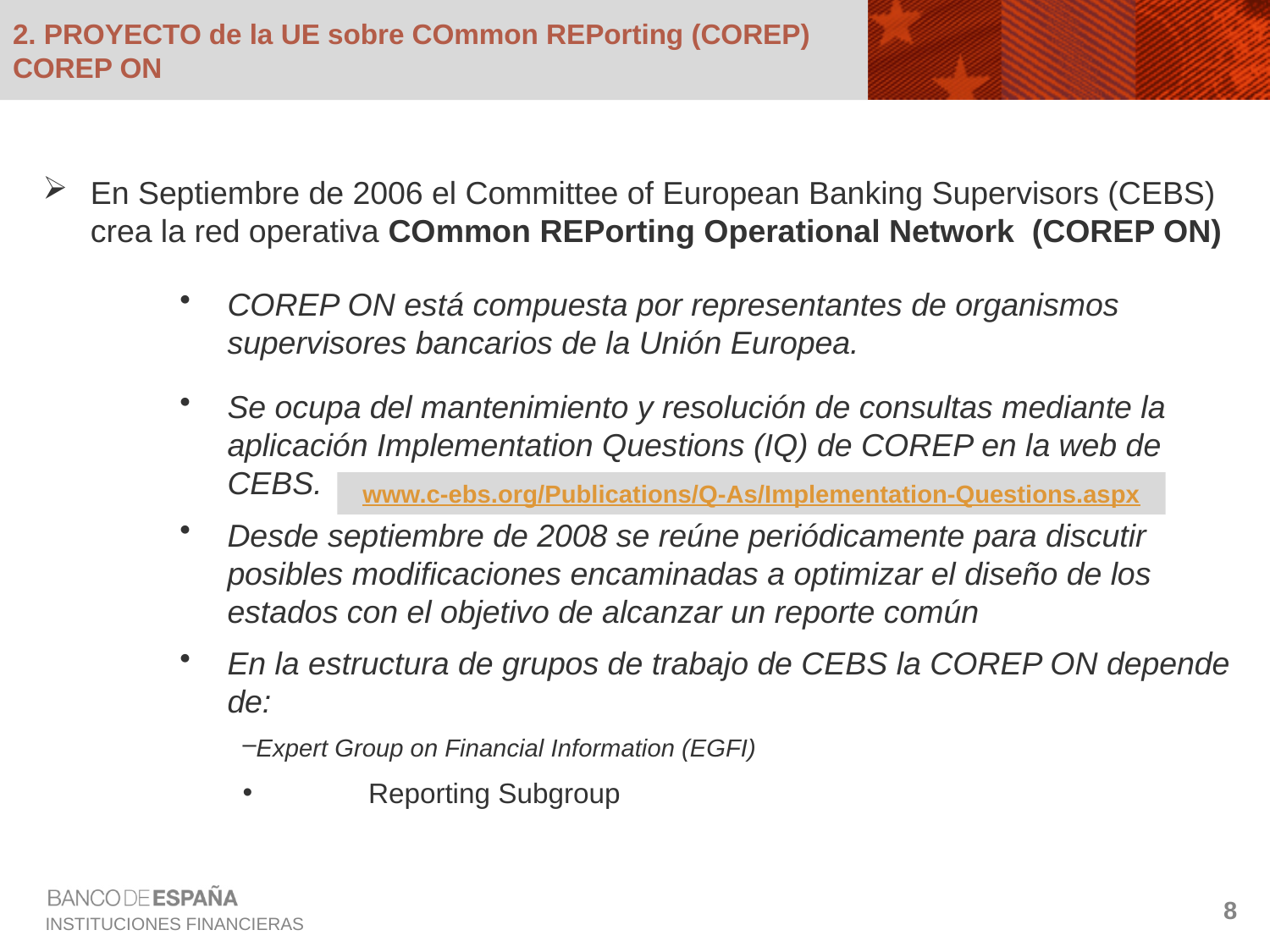

2. PROYECTO de la UE sobre COmmon REPorting (COREP)
COREP ON
En Septiembre de 2006 el Committee of European Banking Supervisors (CEBS) crea la red operativa COmmon REPorting Operational Network  (COREP ON)

COREP ON está compuesta por representantes de organismos supervisores bancarios de la Unión Europea.

Se ocupa del mantenimiento y resolución de consultas mediante la aplicación Implementation Questions (IQ) de COREP en la web de CEBS.
Desde septiembre de 2008 se reúne periódicamente para discutir posibles modificaciones encaminadas a optimizar el diseño de los estados con el objetivo de alcanzar un reporte común
En la estructura de grupos de trabajo de CEBS la COREP ON depende de:
Expert Group on Financial Information (EGFI)
 	Reporting Subgroup
www.c-ebs.org/Publications/Q-As/Implementation-Questions.aspx
8